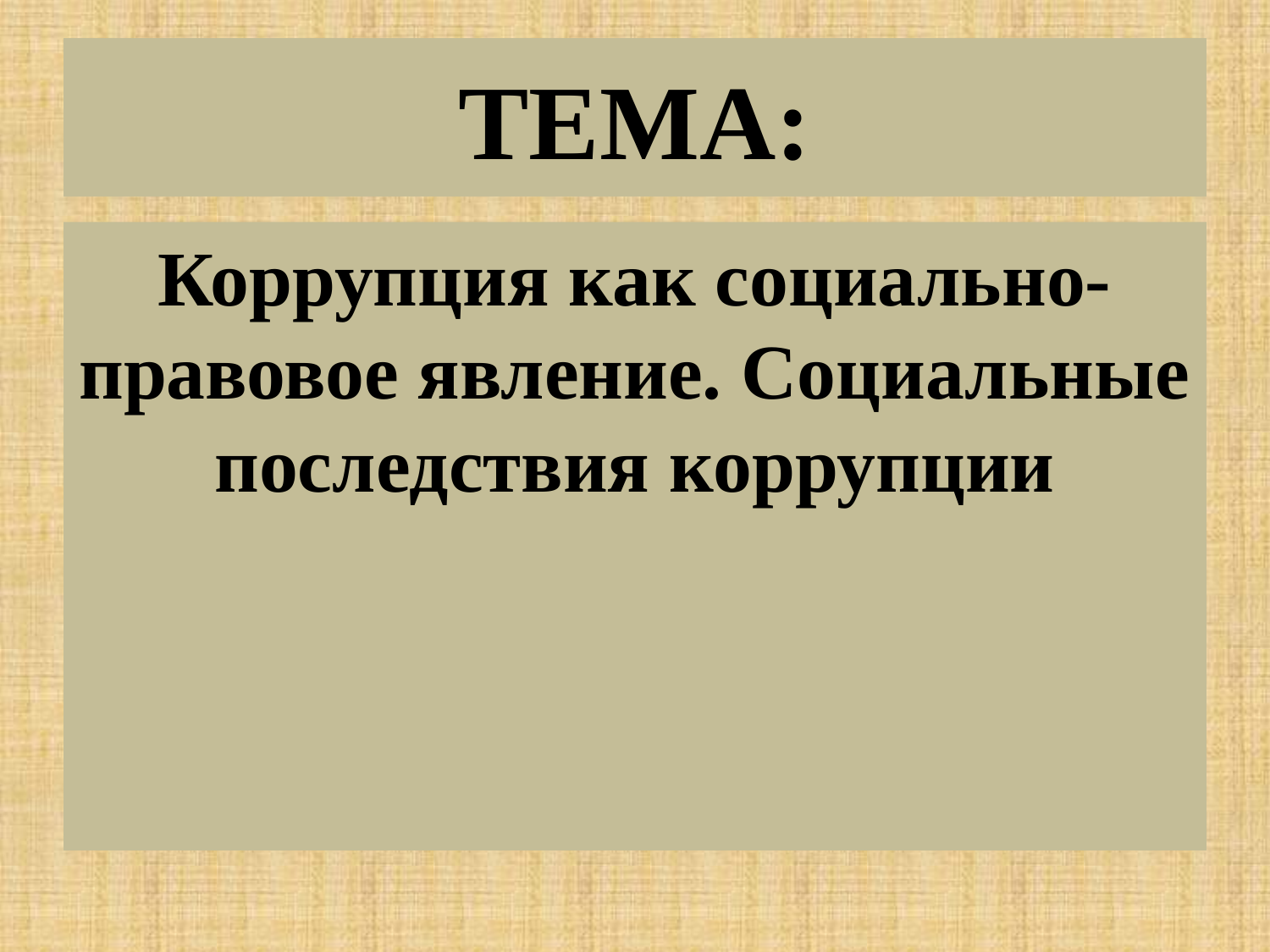

ТЕМА:
Коррупция как социально-правовое явление. Социальные последствия коррупции